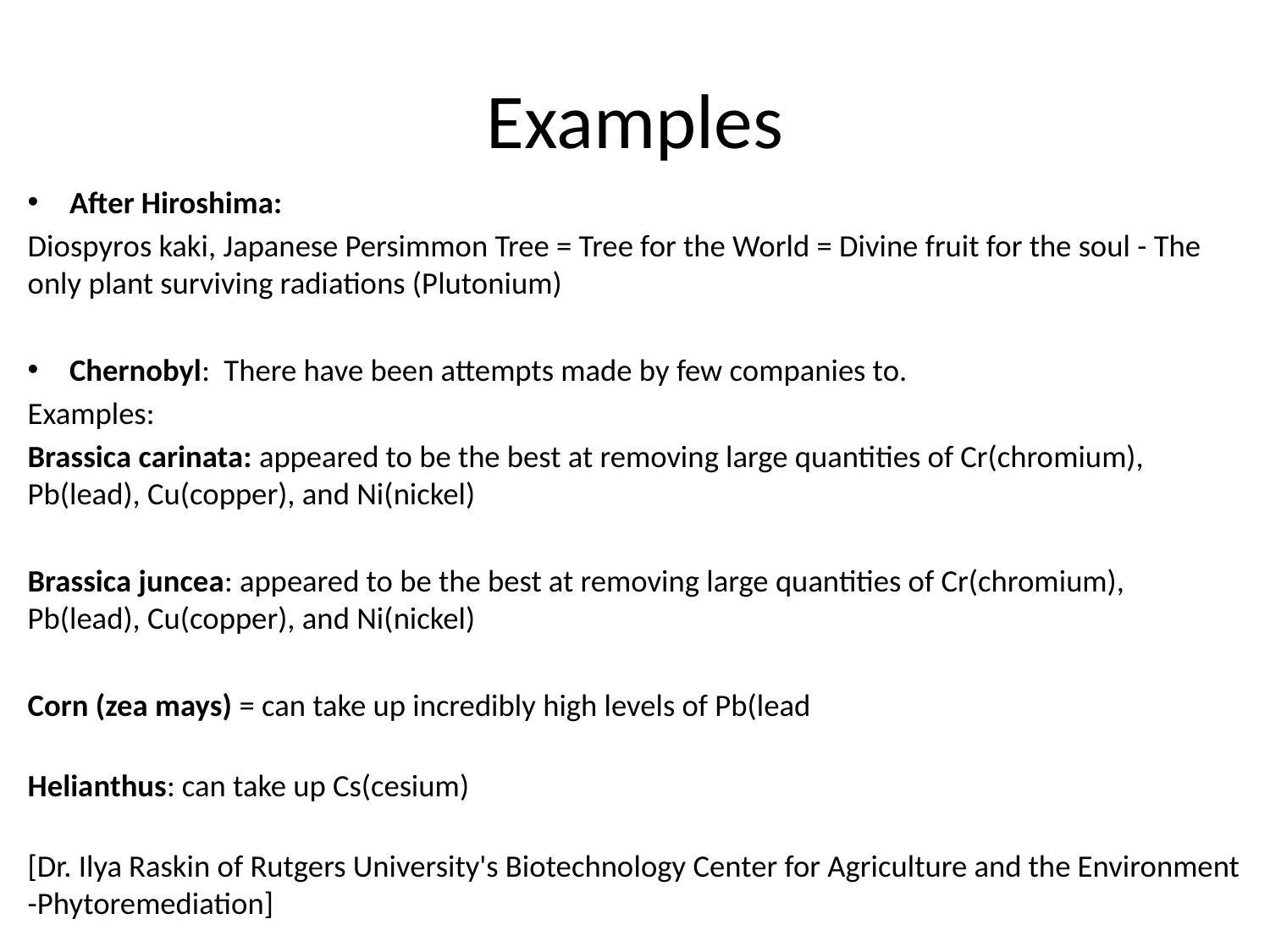

# Examples
After Hiroshima:
Diospyros kaki, Japanese Persimmon Tree = Tree for the World = Divine fruit for the soul - The only plant surviving radiations (Plutonium)

Chernobyl:  There have been attempts made by few companies to.
Examples:
Brassica carinata: appeared to be the best at removing large quantities of Cr(chromium), Pb(lead), Cu(copper), and Ni(nickel)

Brassica juncea: appeared to be the best at removing large quantities of Cr(chromium), Pb(lead), Cu(copper), and Ni(nickel)

Corn (zea mays) = can take up incredibly high levels of Pb(lead
Helianthus: can take up Cs(cesium)
[Dr. Ilya Raskin of Rutgers University's Biotechnology Center for Agriculture and the Environment -Phytoremediation]